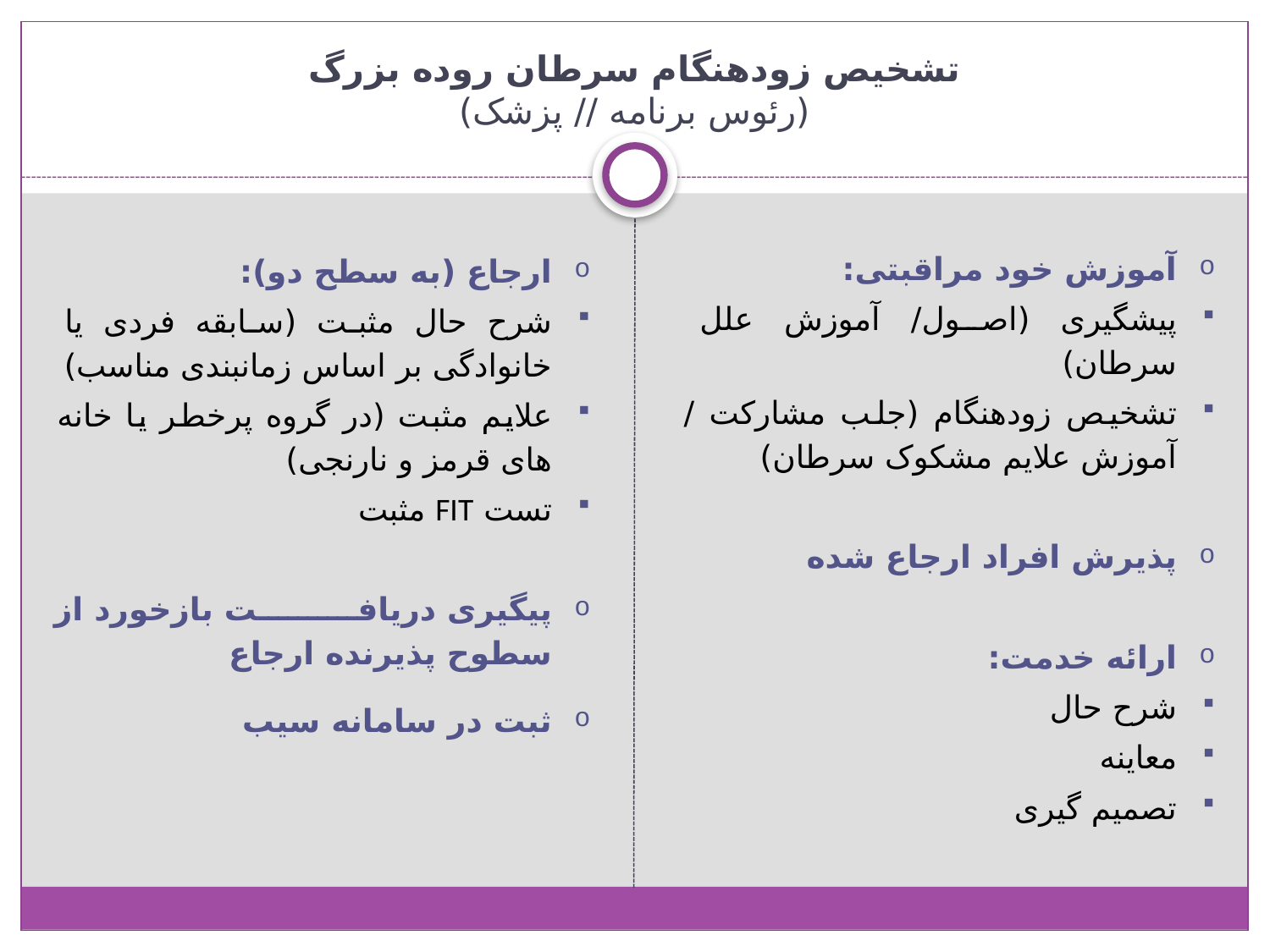

# تشخیص زودهنگام سرطان روده بزرگ (رئوس برنامه // پزشک)

ارجاع (به سطح دو):
شرح حال مثبت (سابقه فردی یا خانوادگی بر اساس زمانبندی مناسب)
علایم مثبت (در گروه پرخطر یا خانه های قرمز و نارنجی)
تست FIT مثبت

پیگیری دريافت بازخورد از سطوح پذيرنده ارجاع
ثبت در سامانه سیب

آموزش خود مراقبتی:
پیشگیری (اصول/ آموزش علل سرطان)
تشخیص زودهنگام (جلب مشارکت / آموزش علایم مشکوک سرطان)

پذیرش افراد ارجاع شده

ارائه خدمت:
شرح حال
معاینه
تصمیم گیری